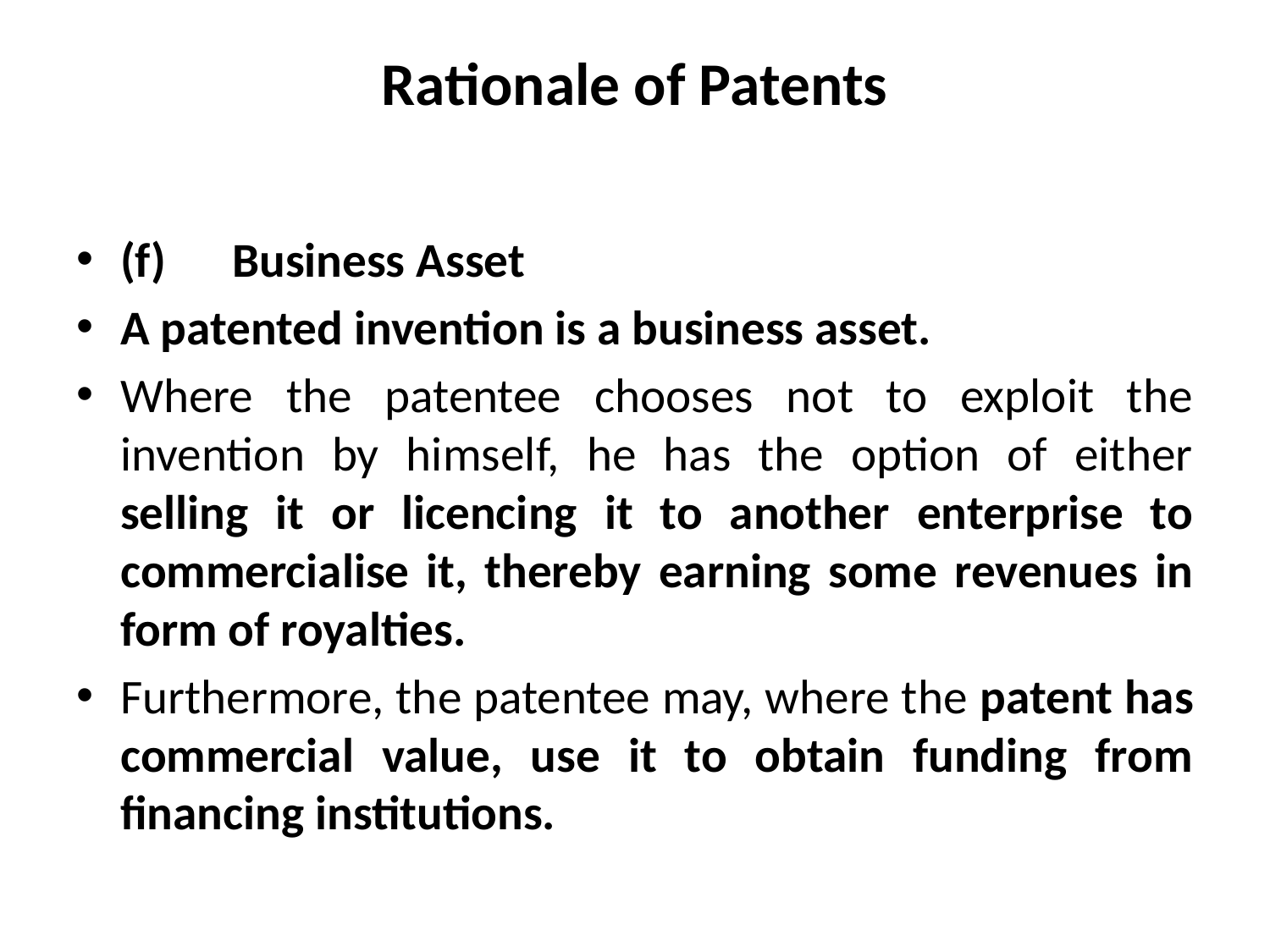

# Rationale of Patents
(f)      Business Asset
A patented invention is a business asset.
Where the patentee chooses not to exploit the invention by himself, he has the option of either selling it or licencing it to another enterprise to commercialise it, thereby earning some revenues in form of royalties.
Furthermore, the patentee may, where the patent has commercial value, use it to obtain funding from financing institutions.